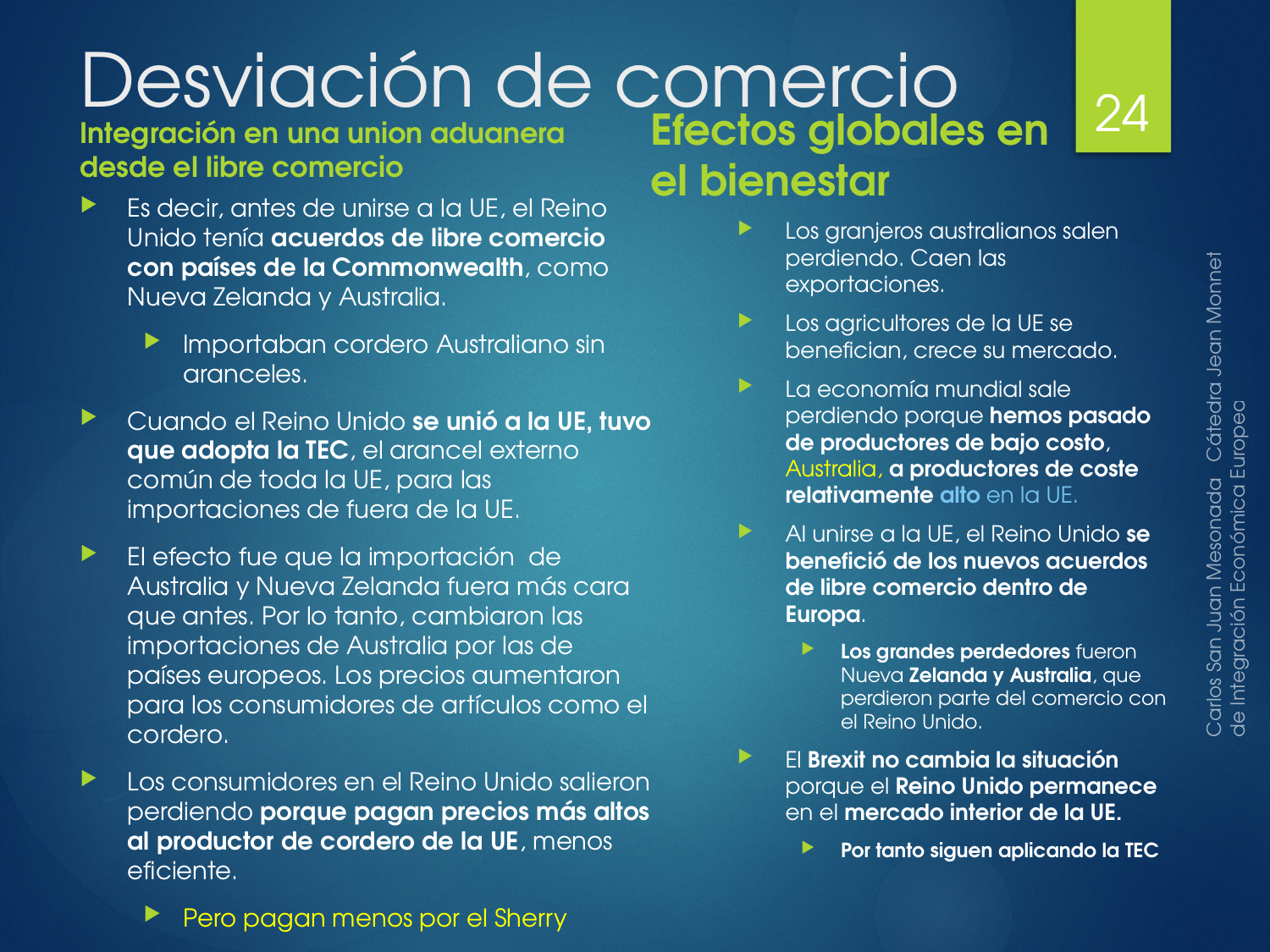

# Desviación de comercio
24
Integración en una union aduanera desde el libre comercio

Efectos globales en el bienestar
Es decir, antes de unirse a la UE, el Reino Unido tenía acuerdos de libre comercio con países de la Commonwealth, como Nueva Zelanda y Australia.
Importaban cordero Australiano sin aranceles.
Cuando el Reino Unido se unió a la UE, tuvo que adopta la TEC, el arancel externo común de toda la UE, para las importaciones de fuera de la UE.
El efecto fue que la importación  de Australia y Nueva Zelanda fuera más cara que antes. Por lo tanto, cambiaron las importaciones de Australia por las de países europeos. Los precios aumentaron para los consumidores de artículos como el cordero.
Los consumidores en el Reino Unido salieron perdiendo porque pagan precios más altos al productor de cordero de la UE, menos eficiente.
Pero pagan menos por el Sherry
Los granjeros australianos salen perdiendo. Caen las exportaciones.
Los agricultores de la UE se benefician, crece su mercado.
La economía mundial sale perdiendo porque hemos pasado de productores de bajo costo, Australia, a productores de coste relativamente alto en la UE.
Al unirse a la UE, el Reino Unido se benefició de los nuevos acuerdos de libre comercio dentro de Europa.
Los grandes perdedores fueron Nueva Zelanda y Australia, que perdieron parte del comercio con el Reino Unido.
El Brexit no cambia la situación porque el Reino Unido permanece en el mercado interior de la UE.
Por tanto siguen aplicando la TEC

Carlos San Juan Mesonada   Cátedra Jean Monnet de Integración Económica Europea